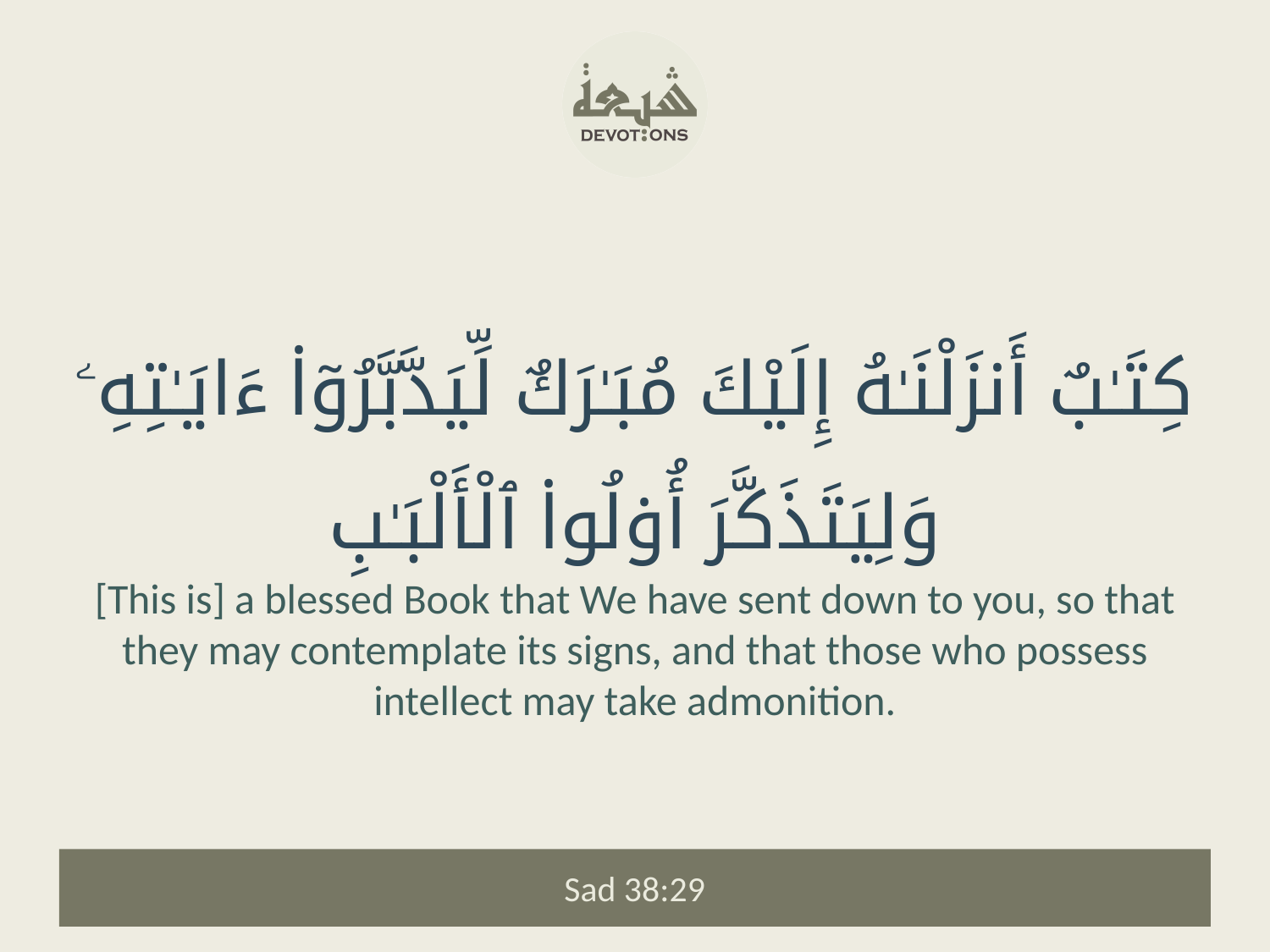

كِتَـٰبٌ أَنزَلْنَـٰهُ إِلَيْكَ مُبَـٰرَكٌ لِّيَدَّبَّرُوٓا۟ ءَايَـٰتِهِۦ وَلِيَتَذَكَّرَ أُو۟لُوا۟ ٱلْأَلْبَـٰبِ
[This is] a blessed Book that We have sent down to you, so that they may contemplate its signs, and that those who possess intellect may take admonition.
Sad 38:29